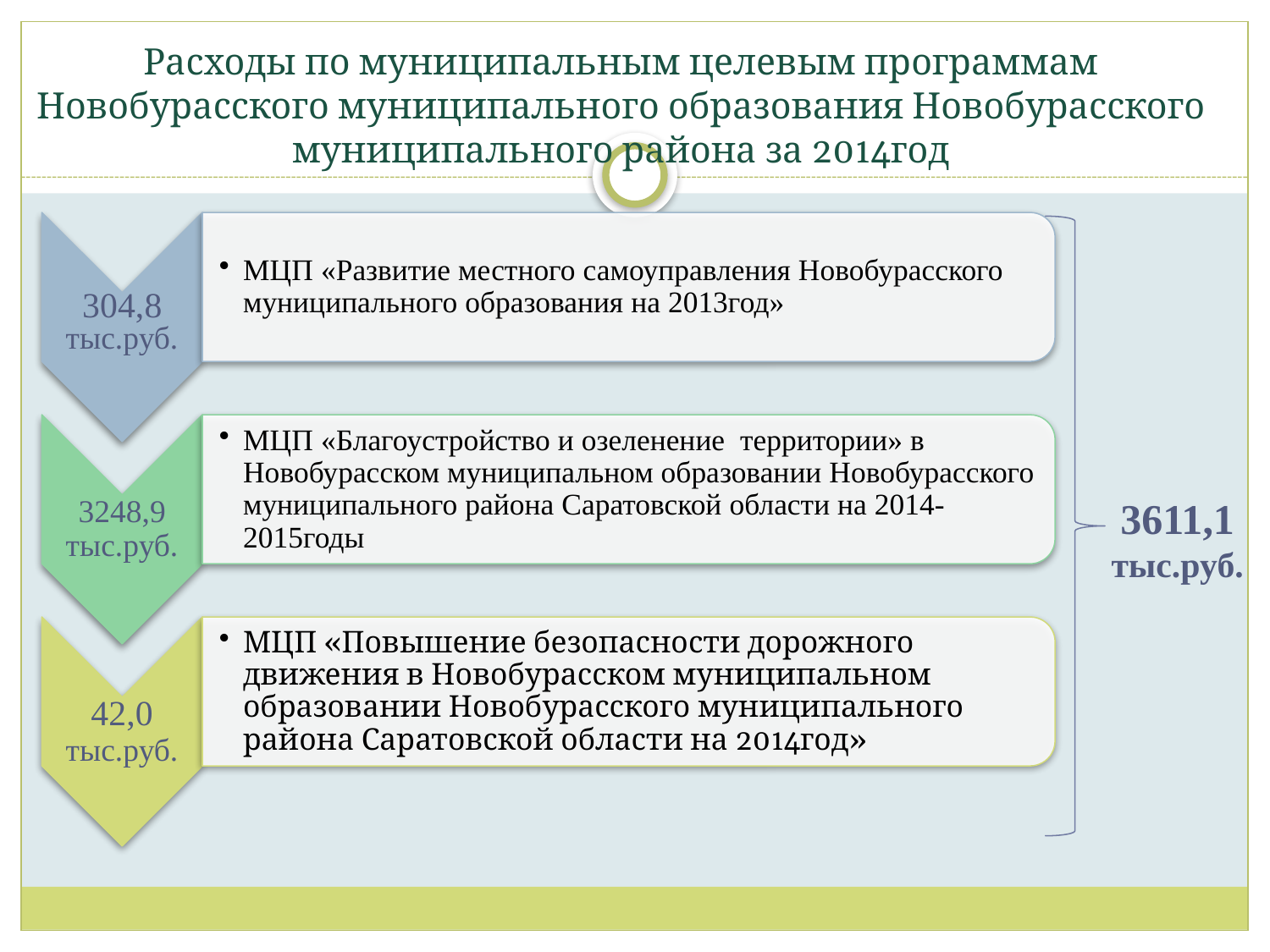

# Расходы по муниципальным целевым программам Новобурасского муниципального образования Новобурасского муниципального района за 2014год
304,8
тыс.руб.
МЦП «Развитие местного самоуправления Новобурасского муниципального образования на 2013год»
3248,9 тыс.руб.
МЦП «Благоустройство и озеленение  территории» в Новобурасском муниципальном образовании Новобурасского муниципального района Саратовской области на 2014-2015годы
42,0
тыс.руб.
МЦП «Повышение безопасности дорожного движения в Новобурасском муниципальном образовании Новобурасского муниципального района Саратовской области на 2014год»

3611,1
тыс.руб.